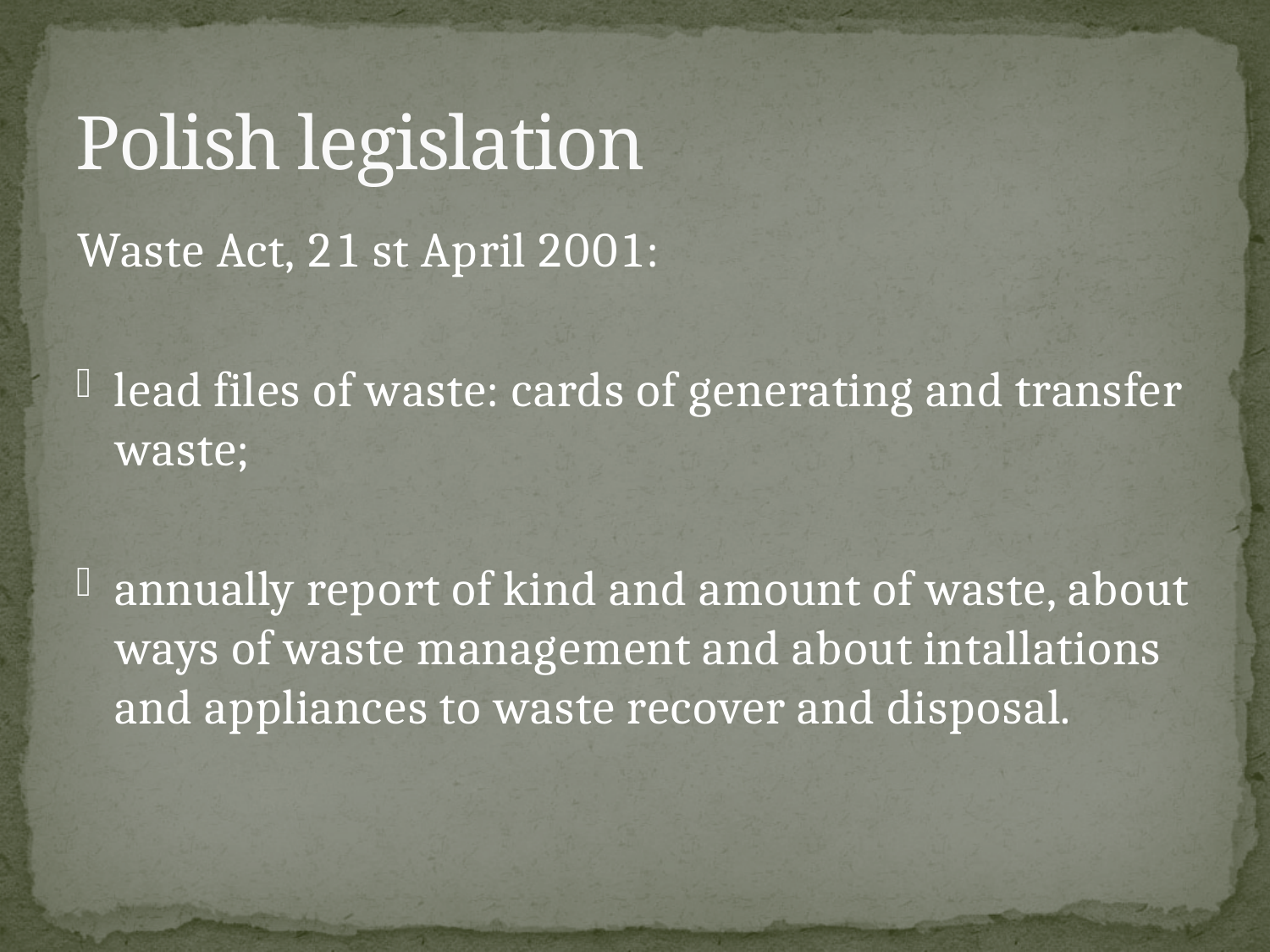

# Polish legislation
Waste Act, 21 st April 2001:

lead files of waste: cards of generating and transfer waste;

annually report of kind and amount of waste, about ways of waste management and about intallations and appliances to waste recover and disposal.